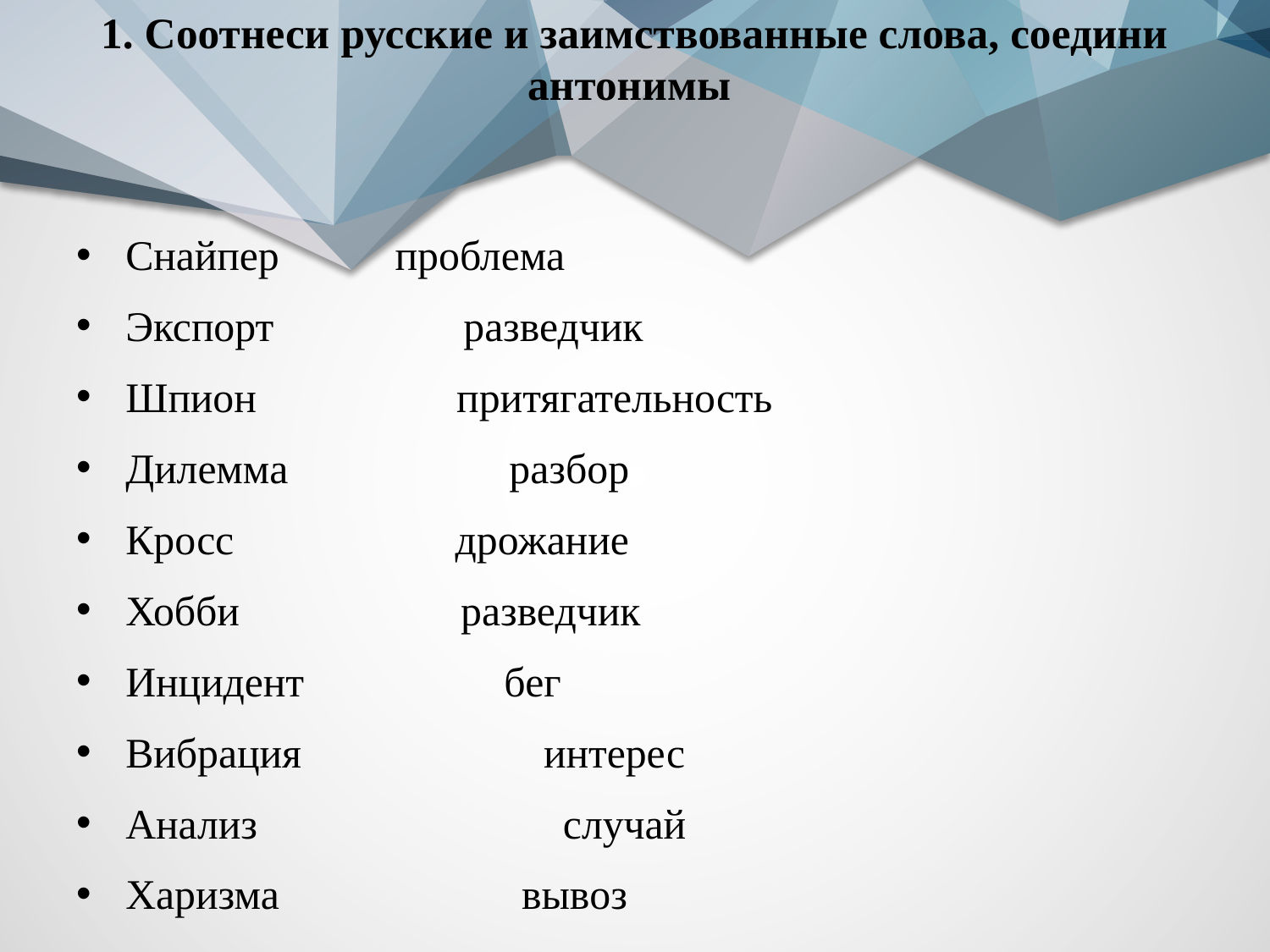

# 1. Соотнеси русские и заимствованные слова, соедини антонимы
Снайпер           проблема
Экспорт                  разведчик
Шпион                   притягательность
Дилемма                     разбор
Кросс                     дрожание
Хобби                     разведчик
Инцидент                   бег
Вибрация                       интерес
Анализ                             случай
Харизма                       вывоз